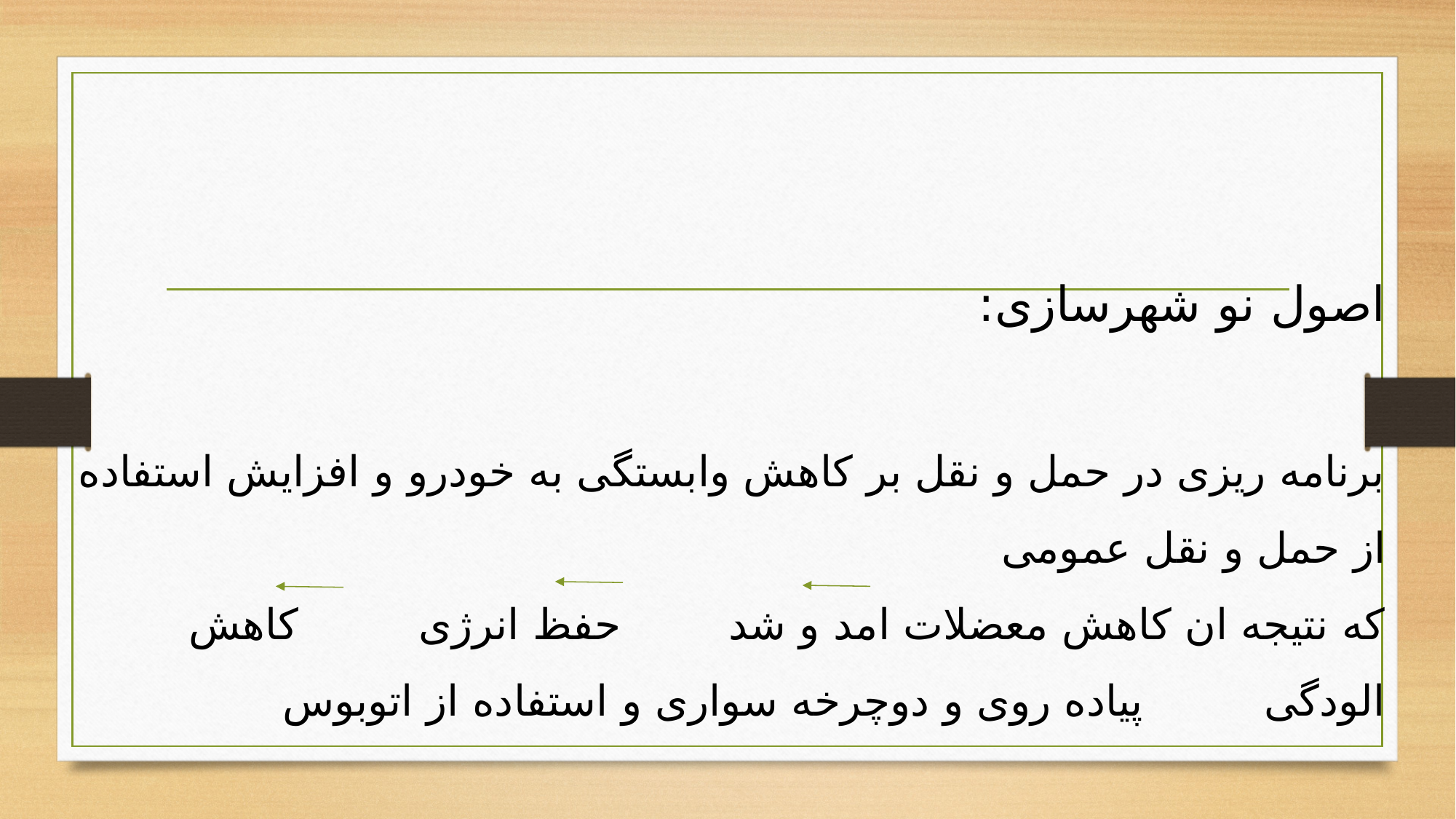

# اصول نو شهرسازی: برنامه ریزی در حمل و نقل بر کاهش وابستگی به خودرو و افزایش استفاده از حمل و نقل عمومی که نتیجه ان کاهش معضلات امد و شد        حفظ انرژی         کاهش الودگی         پیاده روی و دوچرخه سواری و استفاده از اتوبوس